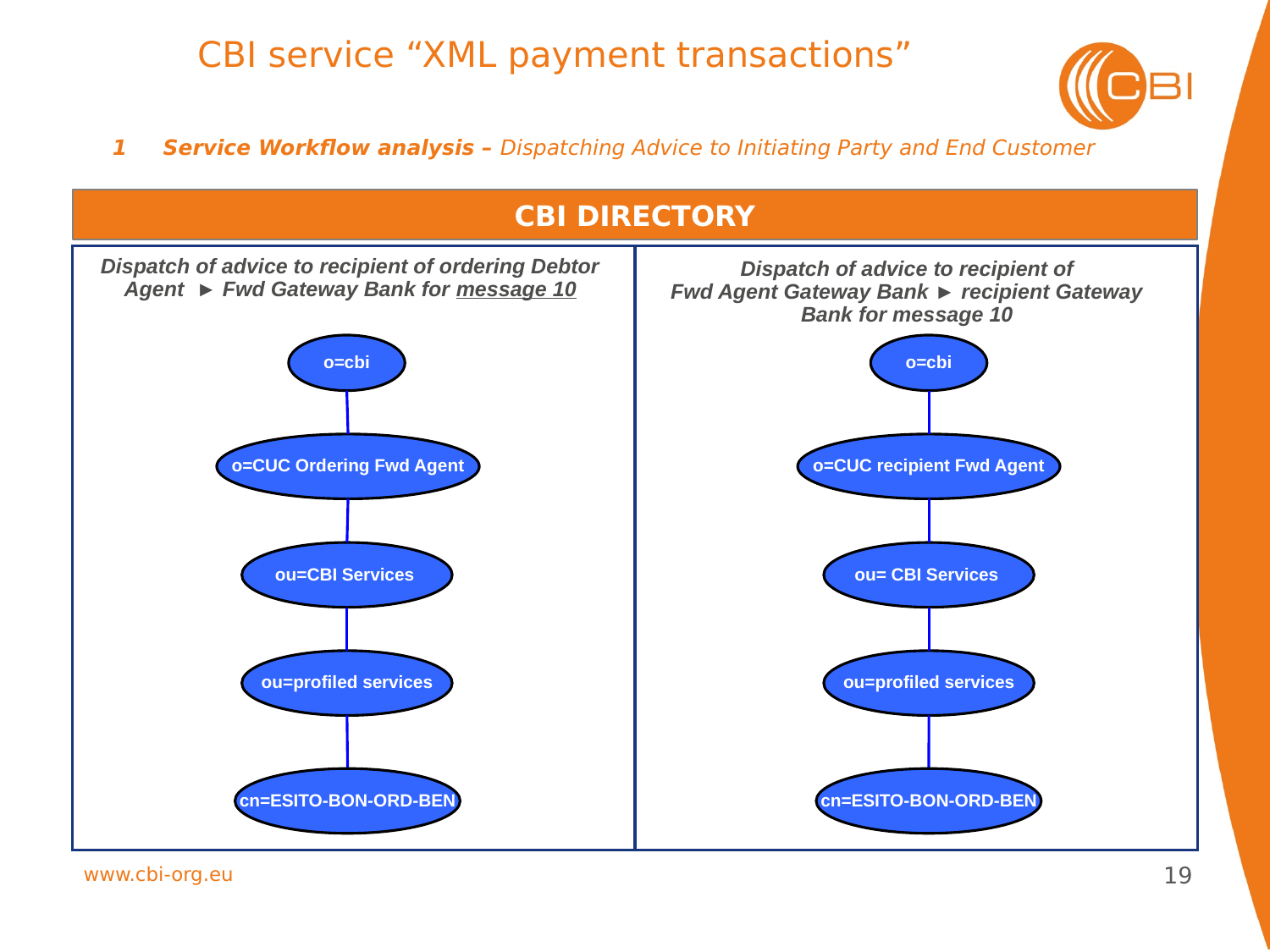

CBI service “XML payment transactions”
1	 Service Workflow analysis – Dispatching Advice to Initiating Party and End Customer
CBI DIRECTORY

Dispatch of advice to recipient of ordering Debtor Agent  ► Fwd Gateway Bank for message 10
Dispatch of advice to recipient of
Fwd Agent Gateway Bank ► recipient Gateway Bank for message 10
o=cbi
o=cbi
o=CUC Ordering Fwd Agent
o=CUC recipient Fwd Agent
ou=CBI Services
ou= CBI Services
ou=profiled services
ou=profiled services
cn=ESITO-BON-ORD-BEN
cn=ESITO-BON-ORD-BEN